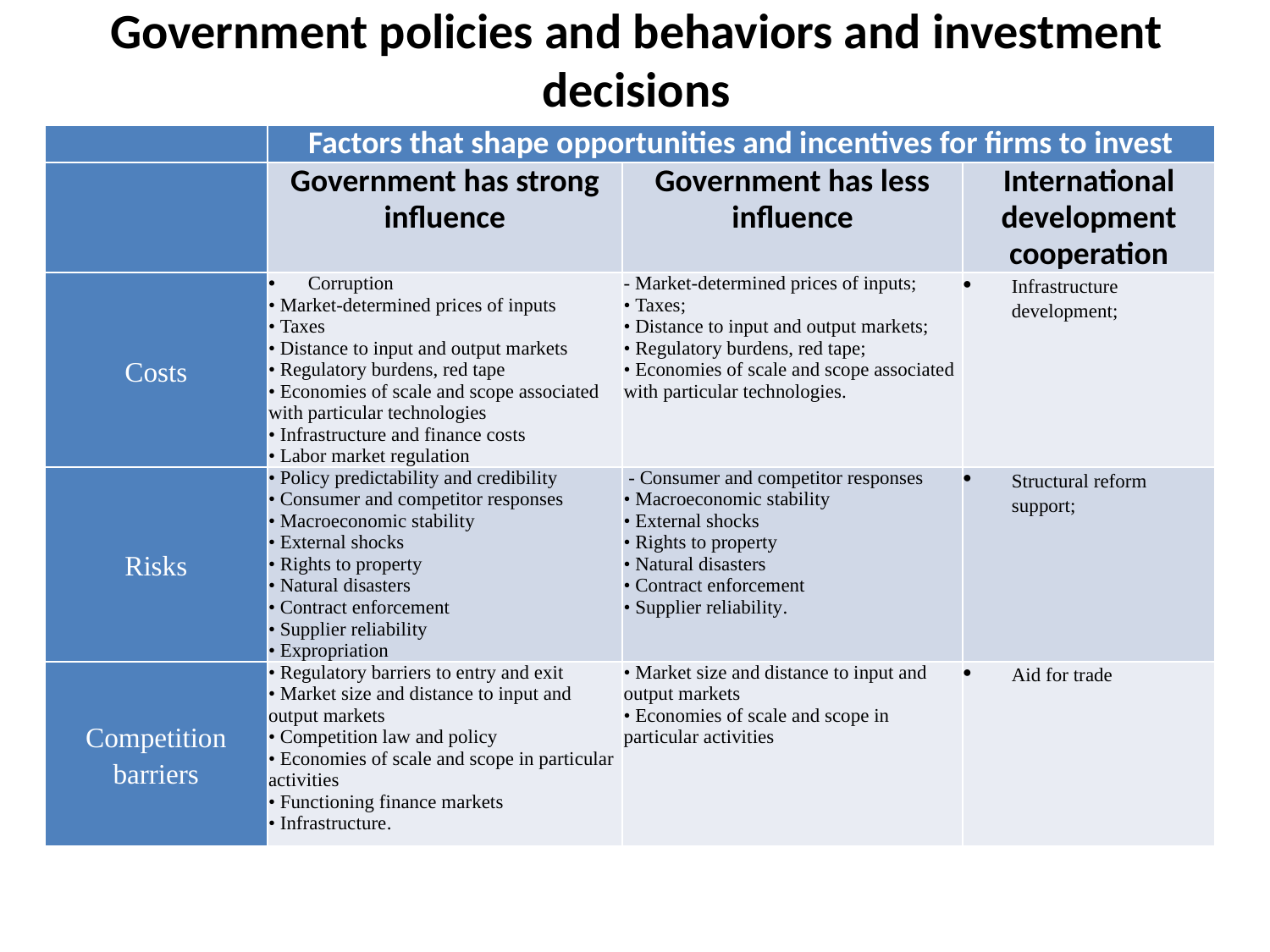

# Government policies and behaviors and investment decisions
|  | Factors that shape opportunities and incentives for firms to invest |  |  |
| --- | --- | --- | --- |
|  | Government has strong influence | Government has less influence | International development cooperation |
| Costs | Corruption • Market-determined prices of inputs • Taxes • Distance to input and output markets • Regulatory burdens, red tape • Economies of scale and scope associated with particular technologies • Infrastructure and finance costs • Labor market regulation | - Market-determined prices of inputs; • Taxes; • Distance to input and output markets; • Regulatory burdens, red tape; • Economies of scale and scope associated with particular technologies. | Infrastructure development; |
| Risks | • Policy predictability and credibility • Consumer and competitor responses • Macroeconomic stability • External shocks • Rights to property • Natural disasters • Contract enforcement • Supplier reliability • Expropriation | - Consumer and competitor responses • Macroeconomic stability • External shocks • Rights to property • Natural disasters • Contract enforcement • Supplier reliability. | Structural reform support; |
| Competition barriers | • Regulatory barriers to entry and exit • Market size and distance to input and output markets • Competition law and policy • Economies of scale and scope in particular activities • Functioning finance markets • Infrastructure. | • Market size and distance to input and output markets • Economies of scale and scope in particular activities | Aid for trade |